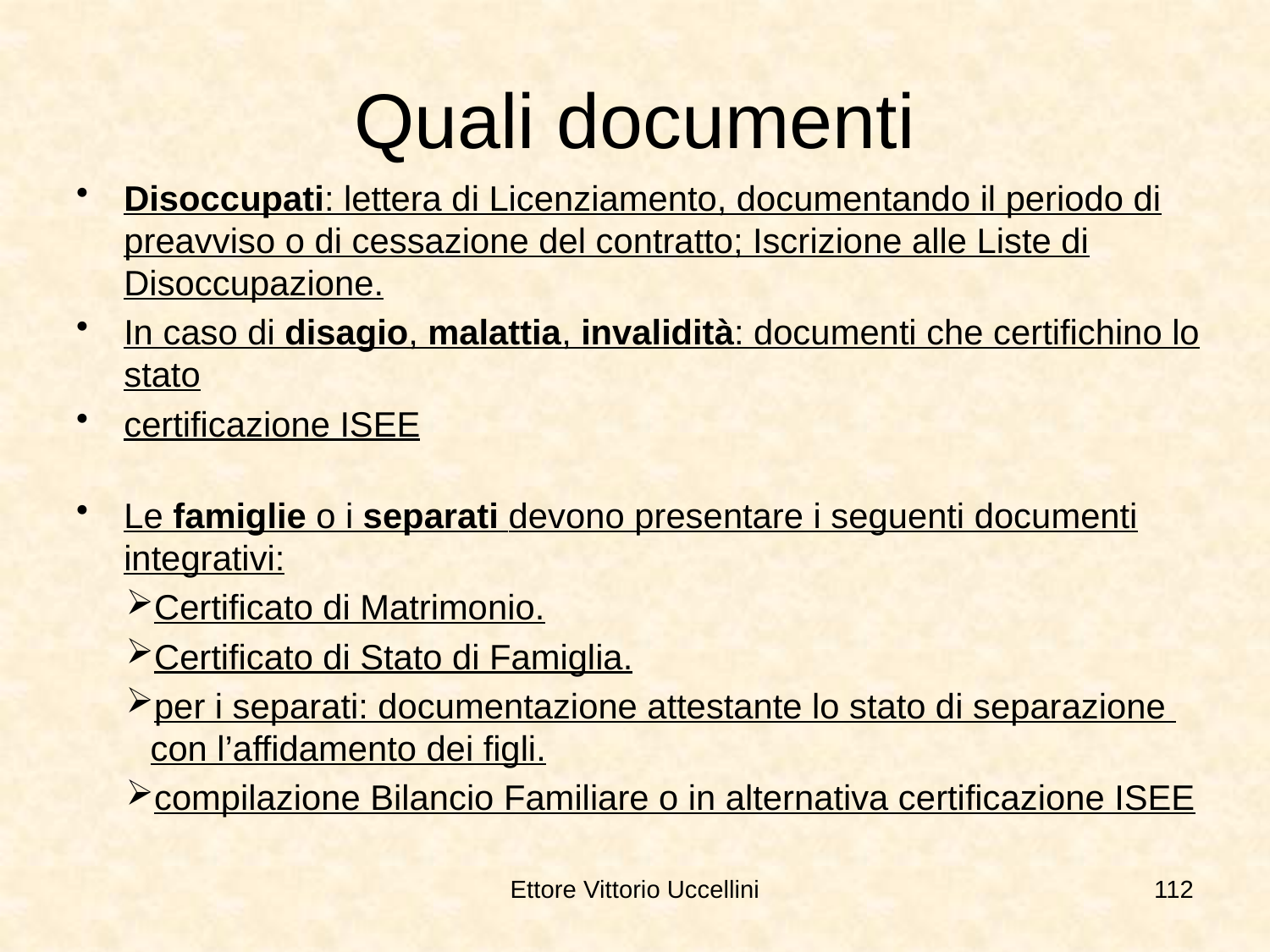

# Quali documenti
Disoccupati: lettera di Licenziamento, documentando il periodo di preavviso o di cessazione del contratto; Iscrizione alle Liste di Disoccupazione.
In caso di disagio, malattia, invalidità: documenti che certifichino lo stato
certificazione ISEE
Le famiglie o i separati devono presentare i seguenti documenti integrativi:
Certificato di Matrimonio.
Certificato di Stato di Famiglia.
per i separati: documentazione attestante lo stato di separazione  con l’affidamento dei figli.
compilazione Bilancio Familiare o in alternativa certificazione ISEE

Ettore Vittorio Uccellini
112